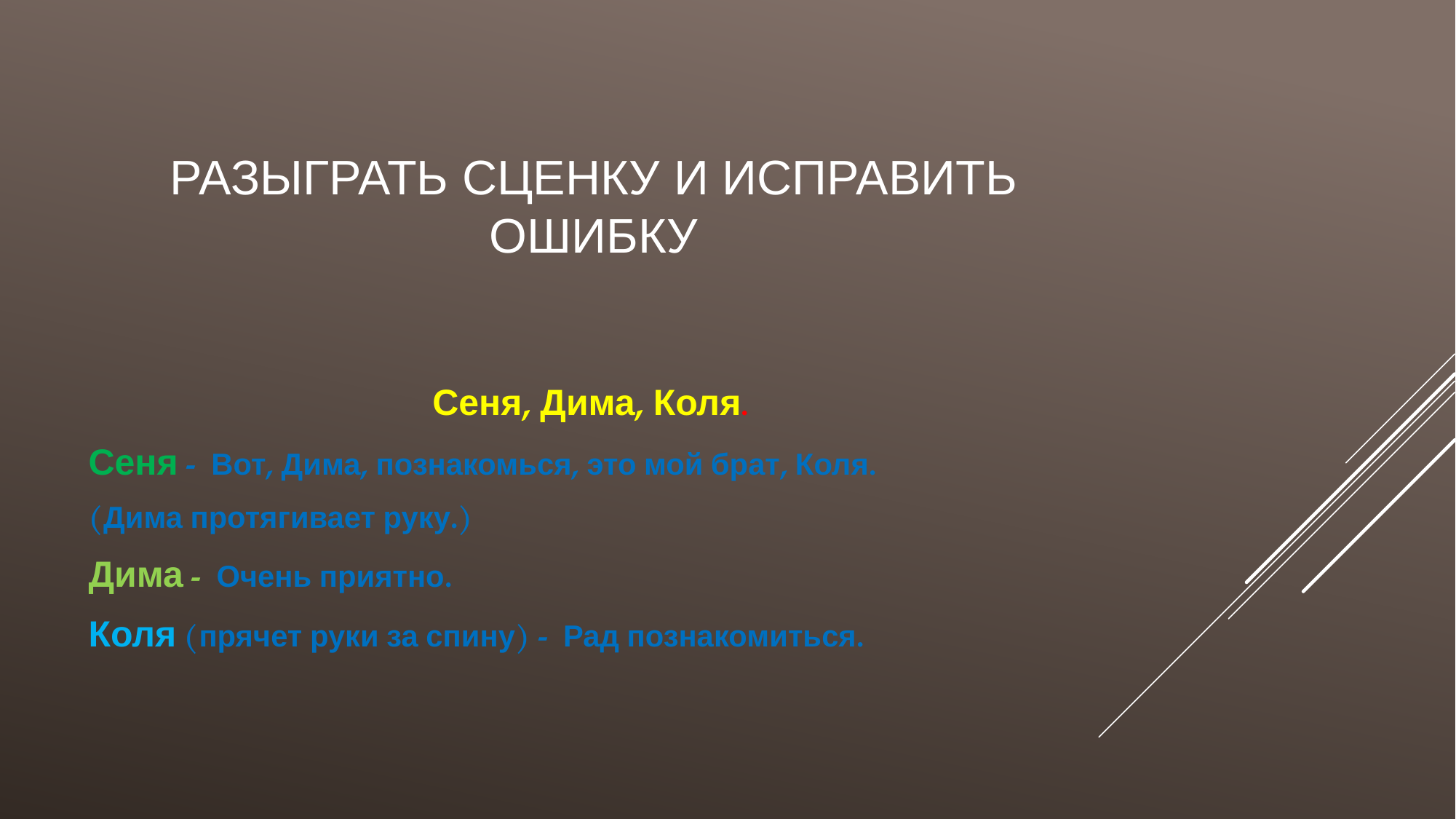

# Разыграть сценку и исправить ошибку
Сеня, Дима, Коля.
Сеня -  Вот, Дима, познакомься, это мой брат, Коля.
(Дима протягивает руку.)
Дима -  Очень приятно.
Коля (прячет руки за спину) -  Рад познакомиться.